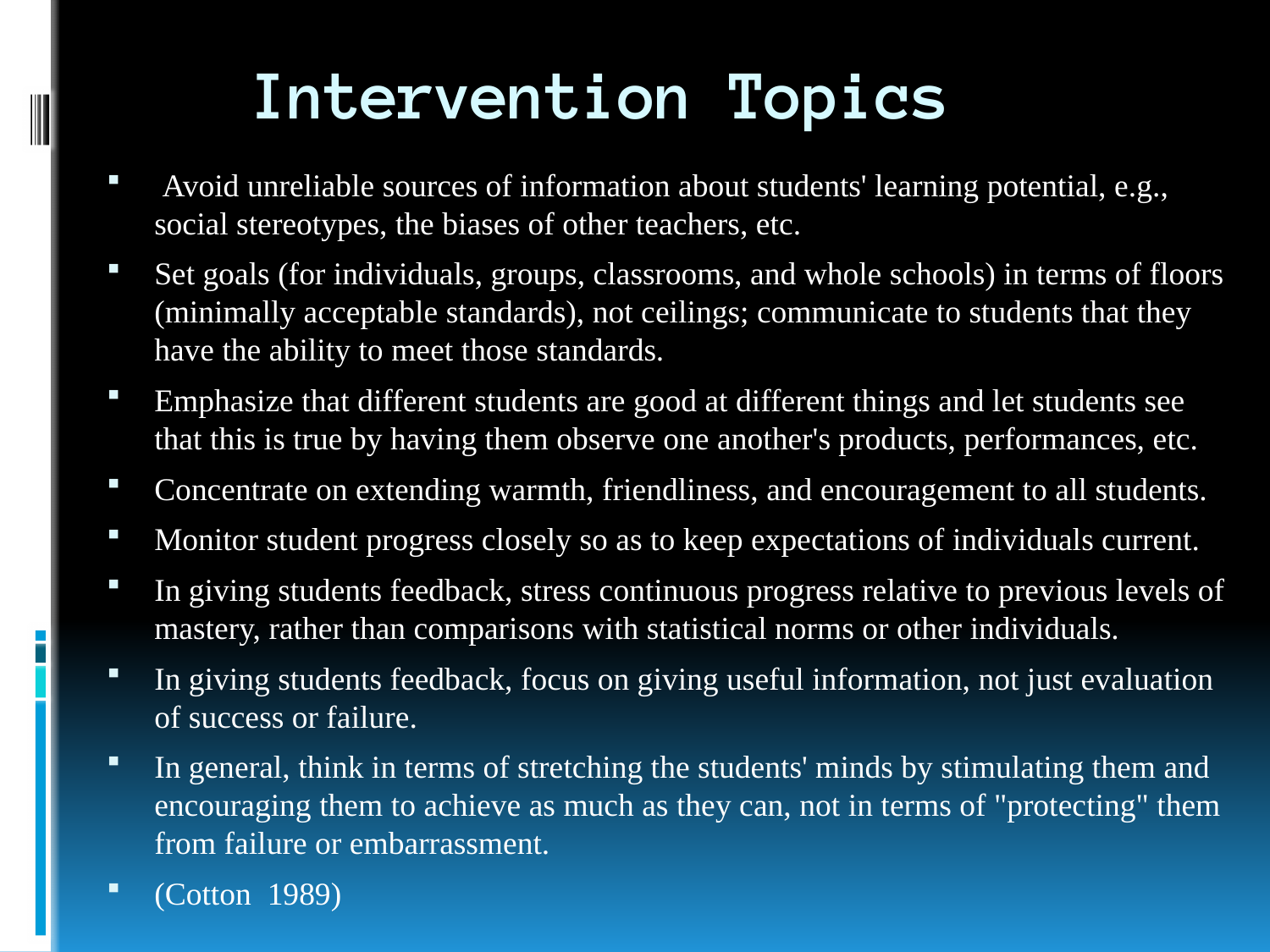

# Intervention Topics
 Avoid unreliable sources of information about students' learning potential, e.g., social stereotypes, the biases of other teachers, etc.
Set goals (for individuals, groups, classrooms, and whole schools) in terms of floors (minimally acceptable standards), not ceilings; communicate to students that they have the ability to meet those standards.
Emphasize that different students are good at different things and let students see that this is true by having them observe one another's products, performances, etc.
Concentrate on extending warmth, friendliness, and encouragement to all students.
Monitor student progress closely so as to keep expectations of individuals current.
In giving students feedback, stress continuous progress relative to previous levels of mastery, rather than comparisons with statistical norms or other individuals.
In giving students feedback, focus on giving useful information, not just evaluation of success or failure.
In general, think in terms of stretching the students' minds by stimulating them and encouraging them to achieve as much as they can, not in terms of "protecting" them from failure or embarrassment.
(Cotton  1989)